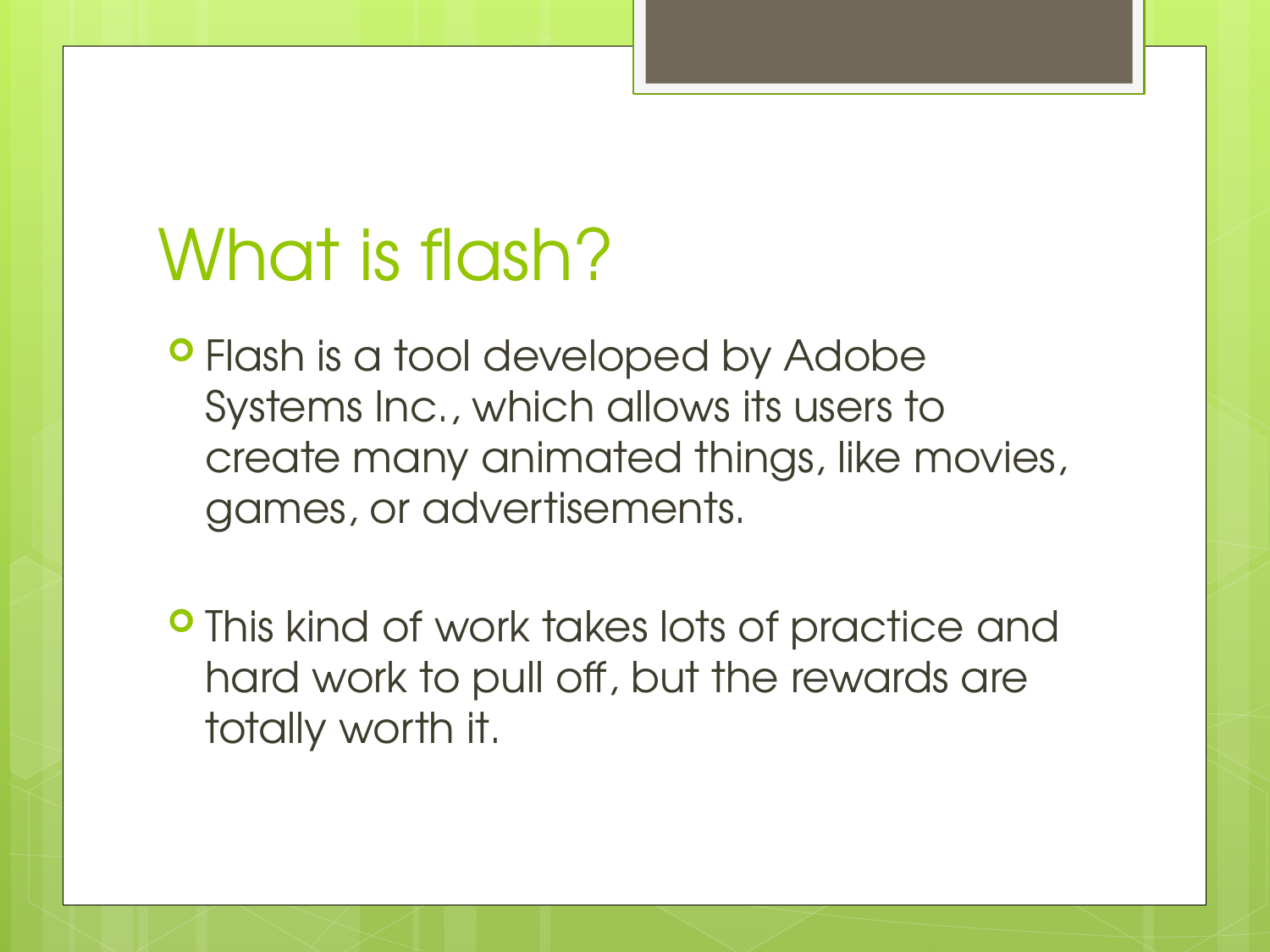

# What is flash?
Flash is a tool developed by Adobe Systems Inc., which allows its users to create many animated things, like movies, games, or advertisements.

This kind of work takes lots of practice and hard work to pull off, but the rewards are totally worth it.